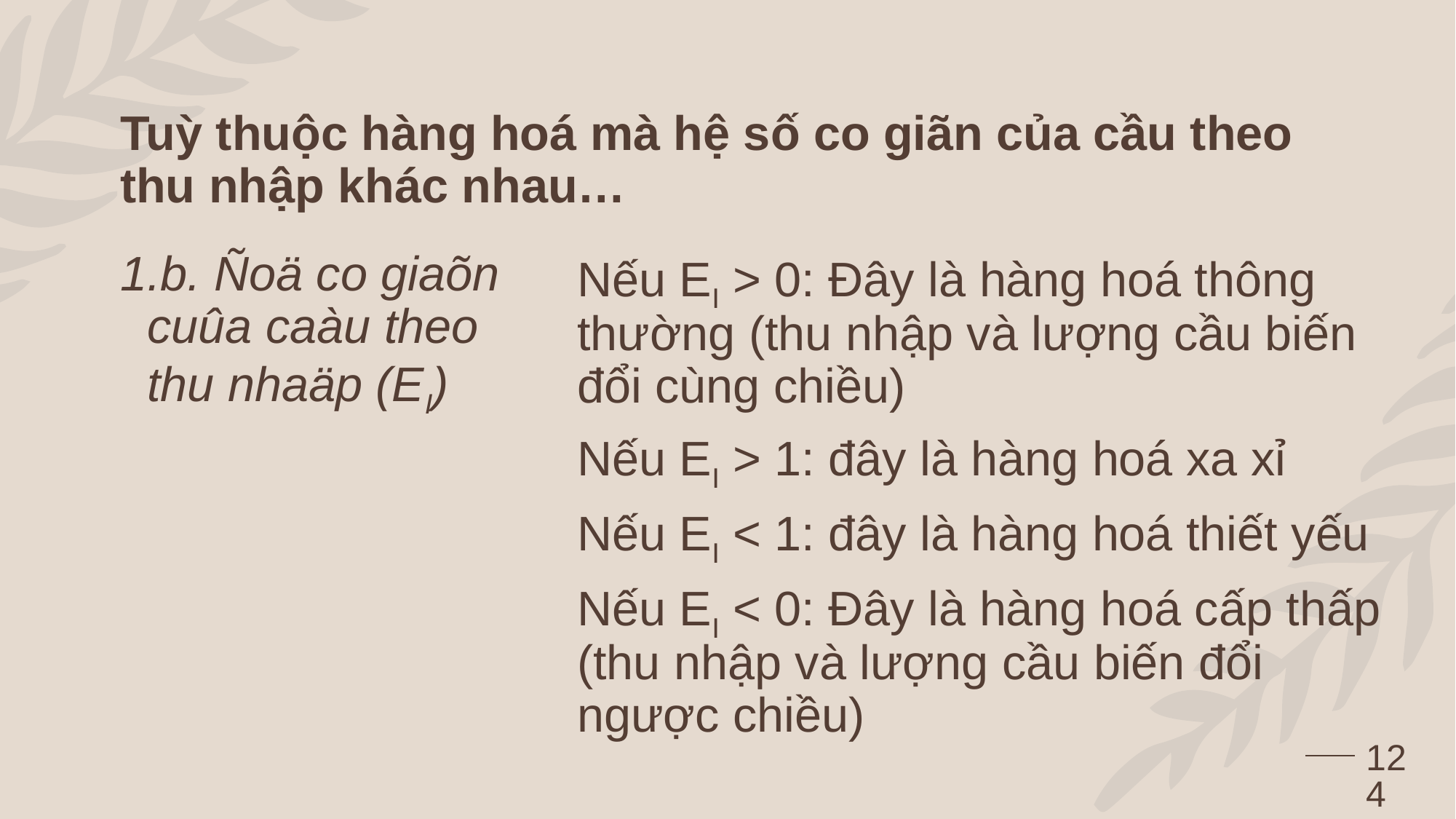

# Tuỳ thuộc hàng hoá mà hệ số co giãn của cầu theo thu nhập khác nhau…
b. Ñoä co giaõn cuûa caàu theo thu nhaäp (EI)
Nếu EI > 0: Đây là hàng hoá thông thường (thu nhập và lượng cầu biến đổi cùng chiều)
Nếu EI > 1: đây là hàng hoá xa xỉ
Nếu EI < 1: đây là hàng hoá thiết yếu
Nếu EI < 0: Đây là hàng hoá cấp thấp (thu nhập và lượng cầu biến đổi ngược chiều)

124